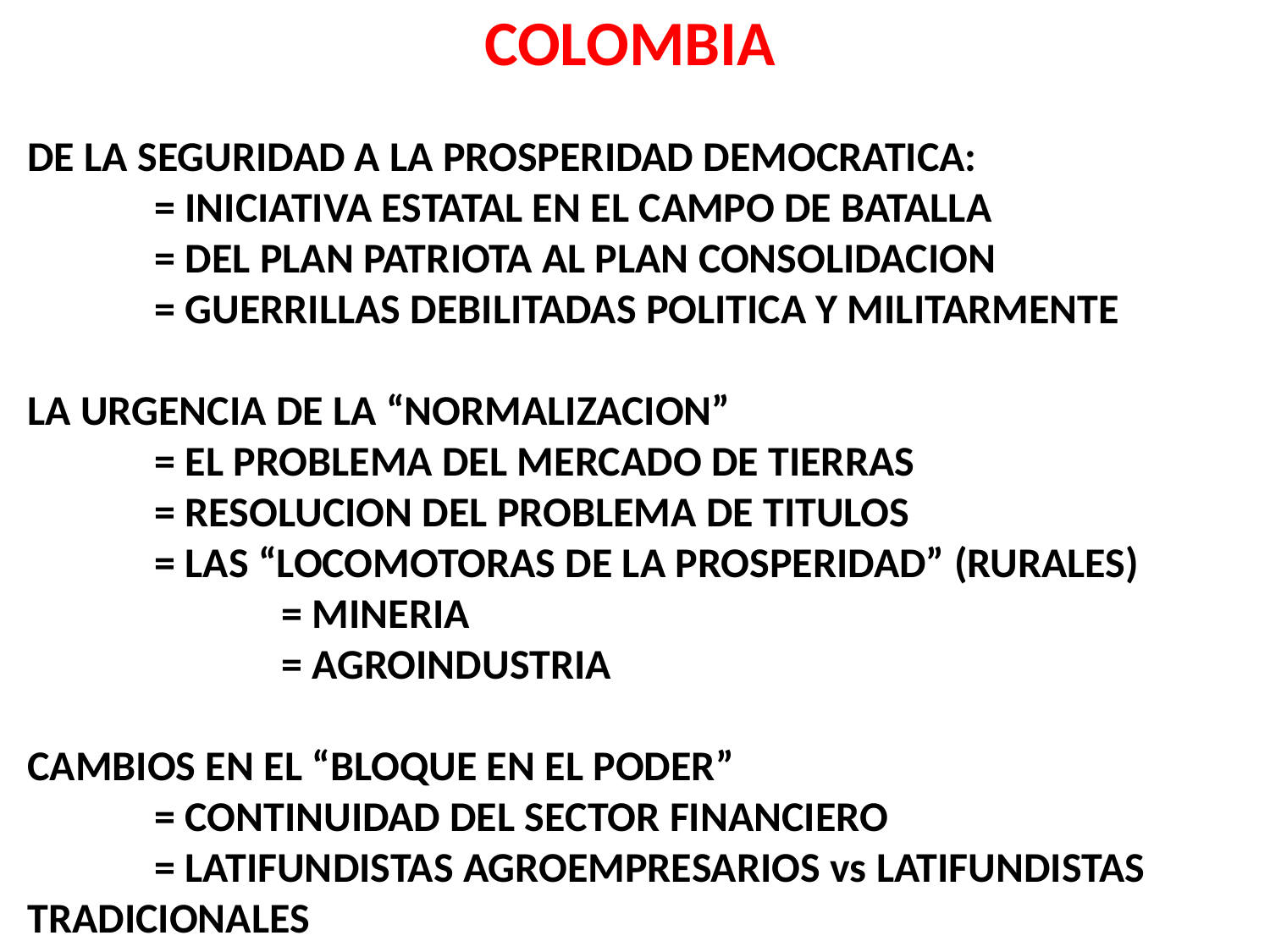

COLOMBIA

DE LA SEGURIDAD A LA PROSPERIDAD DEMOCRATICA:
	= INICIATIVA ESTATAL EN EL CAMPO DE BATALLA
	= DEL PLAN PATRIOTA AL PLAN CONSOLIDACION
	= GUERRILLAS DEBILITADAS POLITICA Y MILITARMENTE

LA URGENCIA DE LA “NORMALIZACION”
	= EL PROBLEMA DEL MERCADO DE TIERRAS
	= RESOLUCION DEL PROBLEMA DE TITULOS
	= LAS “LOCOMOTORAS DE LA PROSPERIDAD” (RURALES)
		= MINERIA
		= AGROINDUSTRIA

CAMBIOS EN EL “BLOQUE EN EL PODER”
	= CONTINUIDAD DEL SECTOR FINANCIERO
	= LATIFUNDISTAS AGROEMPRESARIOS vs LATIFUNDISTAS 	TRADICIONALES